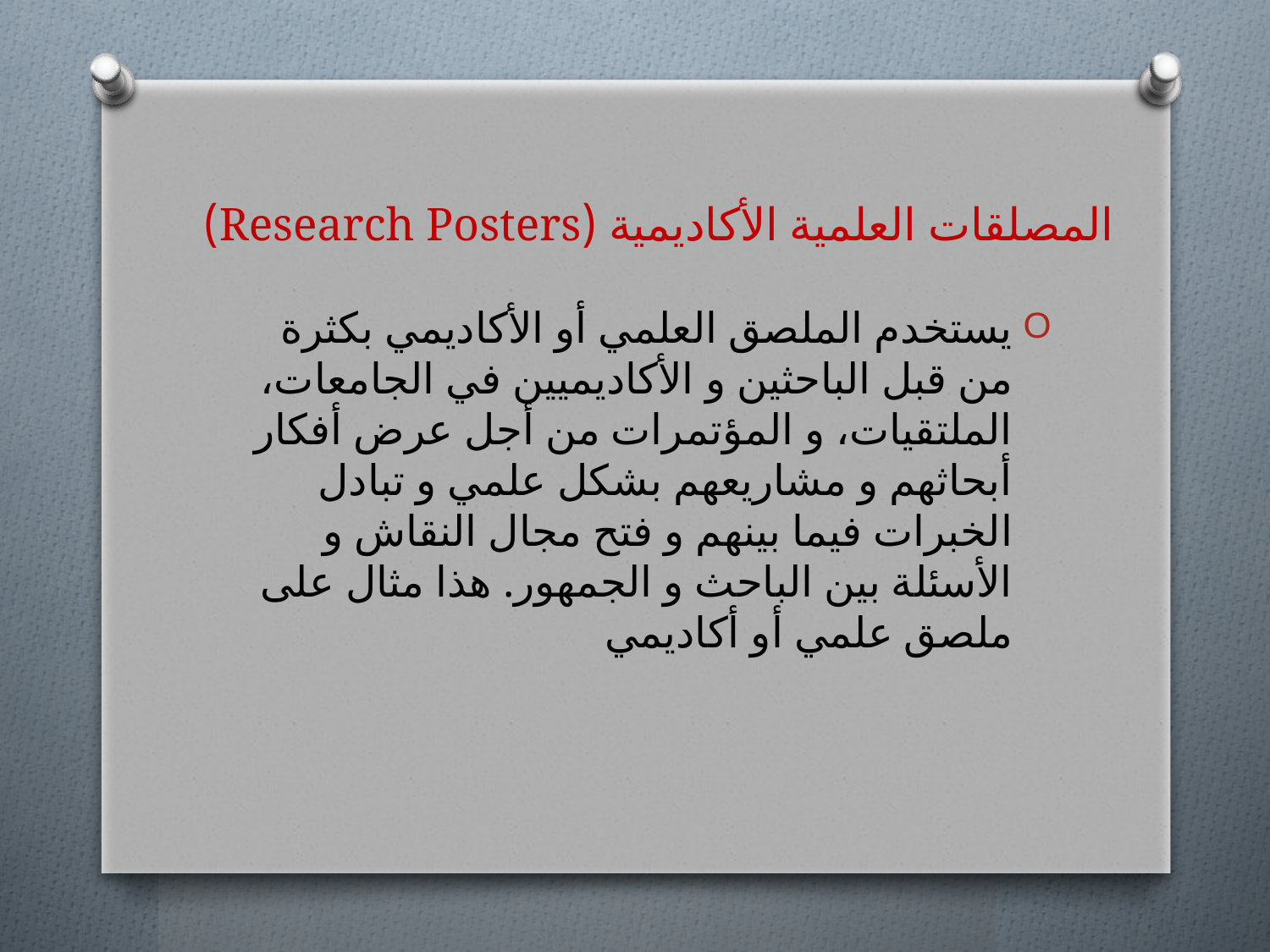

# المصلقات العلمية الأكاديمية (Research Posters)
يستخدم الملصق العلمي أو الأكاديمي بكثرة من قبل الباحثين و الأكاديميين في الجامعات، الملتقيات، و المؤتمرات من أجل عرض أفكار أبحاثهم و مشاريعهم بشكل علمي و تبادل الخبرات فيما بينهم و فتح مجال النقاش و الأسئلة بين الباحث و الجمهور. هذا مثال على ملصق علمي أو أكاديمي